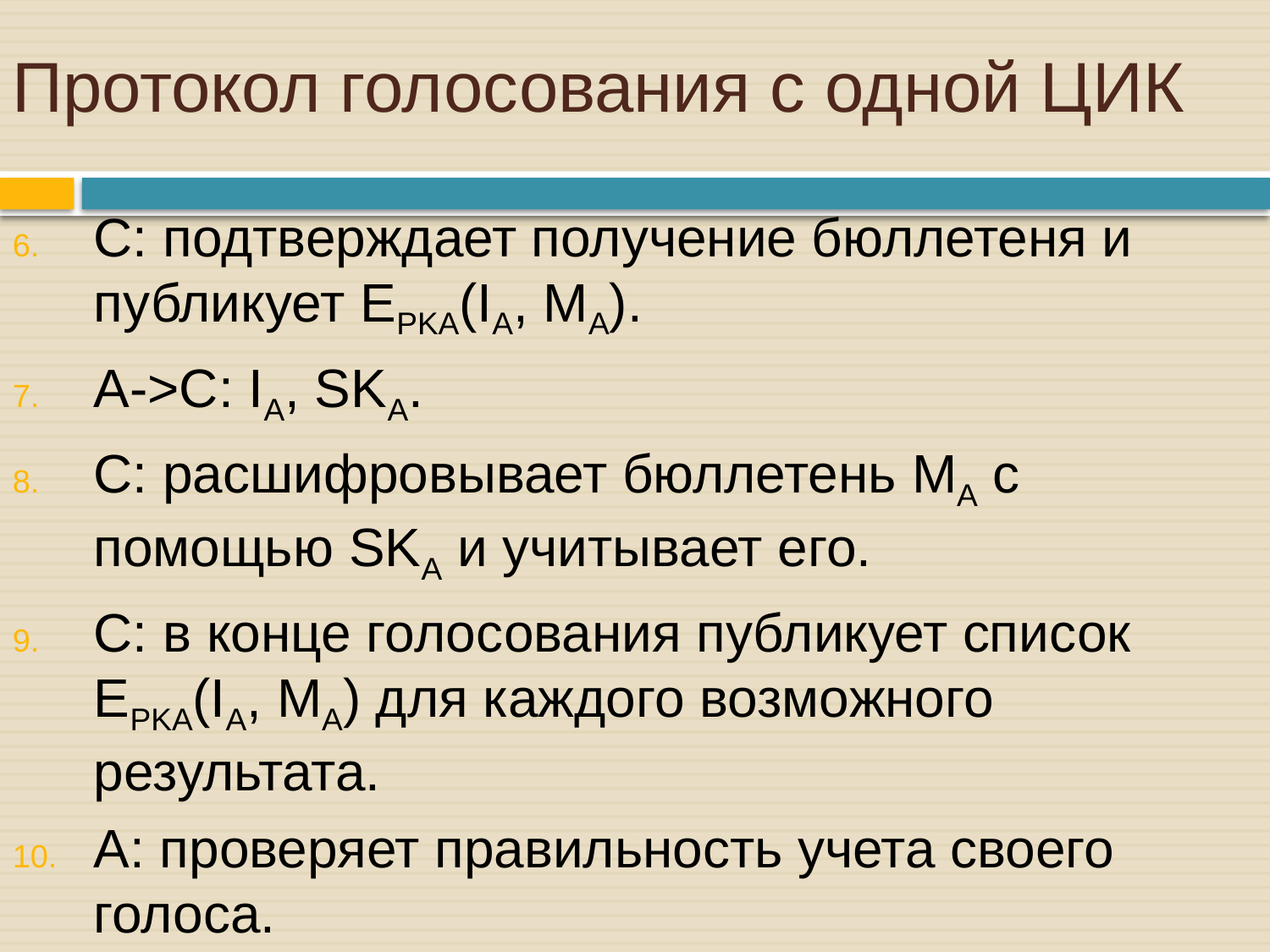

# Протокол голосования с одной ЦИК
C: подтверждает получение бюллетеня и публикует EPKA(IA, MA).
A->C: IA, SKA.
C: расшифровывает бюллетень MA с помощью SKA и учитывает его.
C: в конце голосования публикует список
EPKA(IA, MA) для каждого возможного результата.
A: проверяет правильность учета своего голоса.